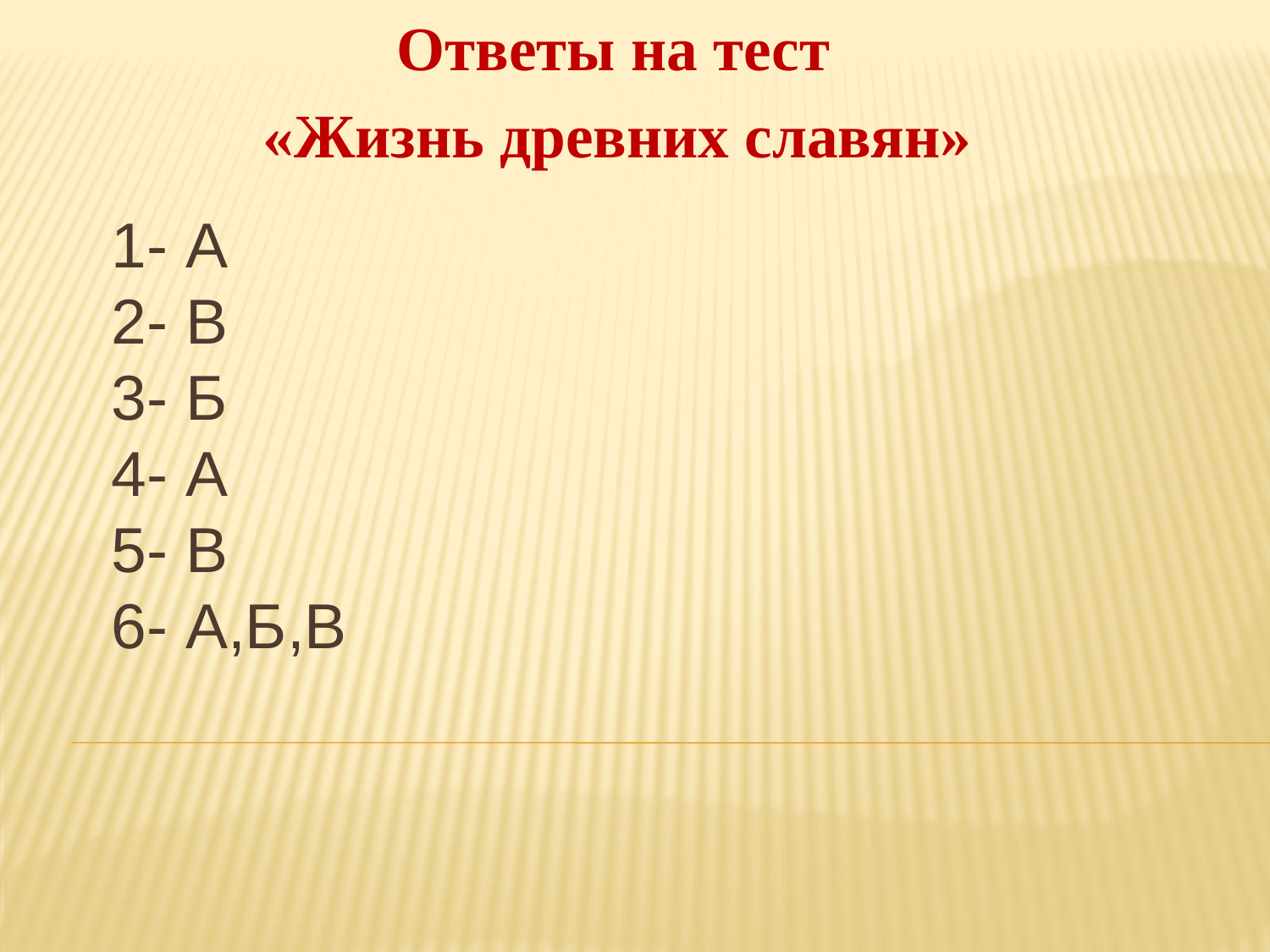

Ответы на тест
«Жизнь древних славян»
# 1- а 2- в 3- б 4- а 5- в 6- А,б,В